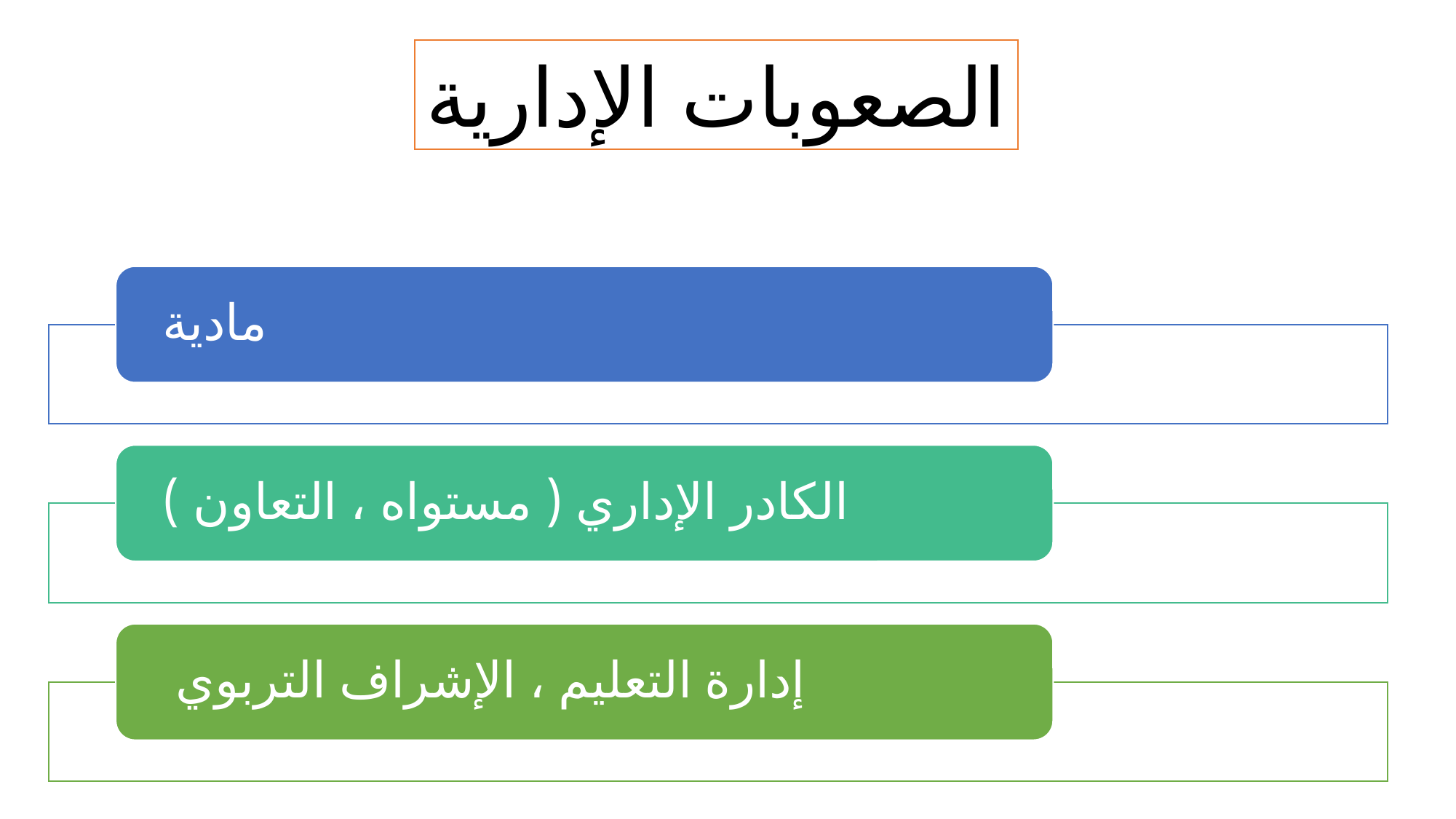

الصعوبات الإدارية
مادية
الكادر الإداري ( مستواه ، التعاون )
إدارة التعليم ، الإشراف التربوي